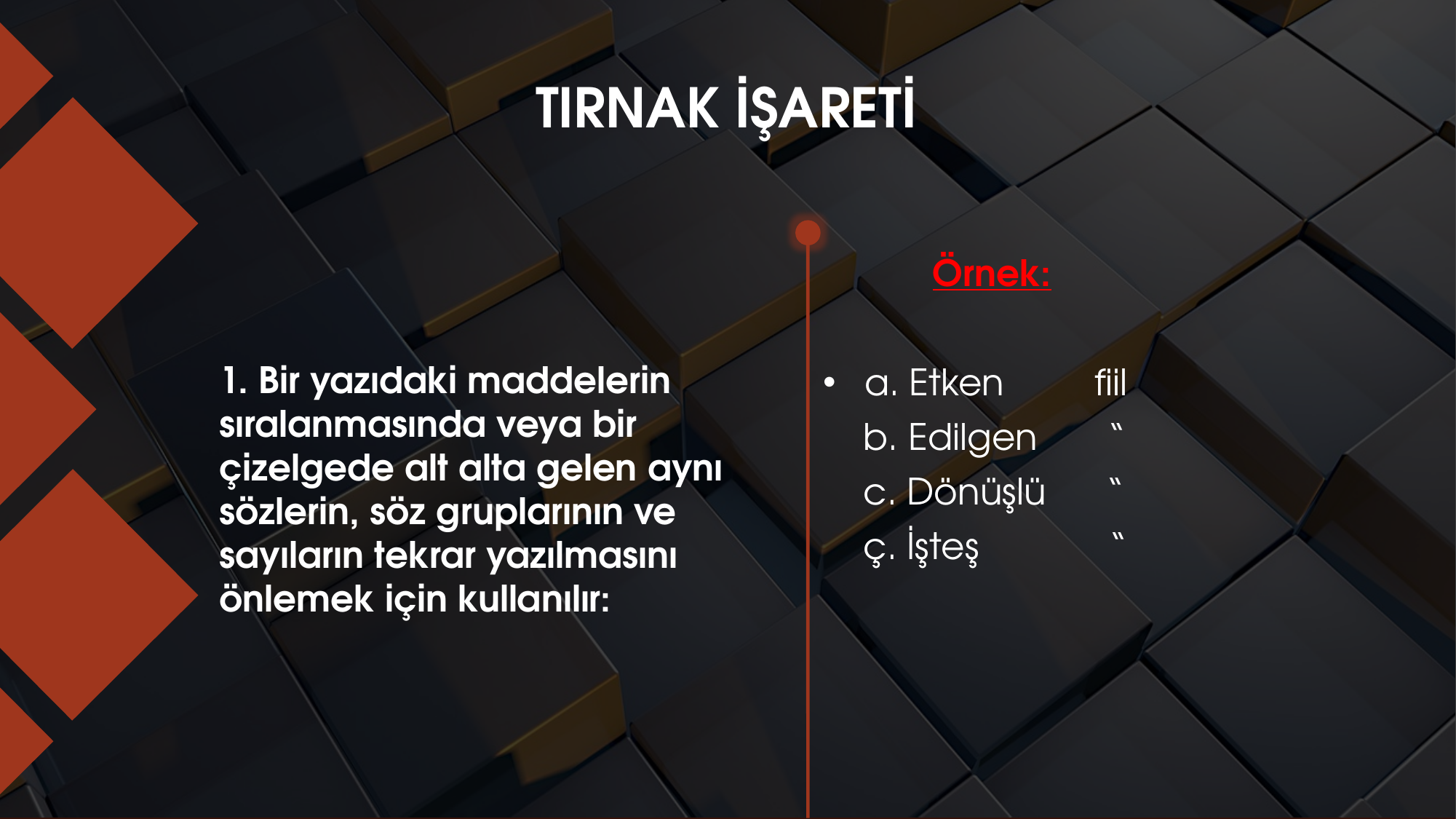

# TIRNAK İŞARETİ

	Örnek:

a. Etken         fiil
    b. Edilgen       “
    c. Dönüşlü      “
    ç. İşteş             “

1. Bir yazıdaki maddelerin sıralanmasında veya bir çizelgede alt alta gelen aynı sözlerin, söz gruplarının ve sayıların tekrar yazılmasını önlemek için kullanılır: